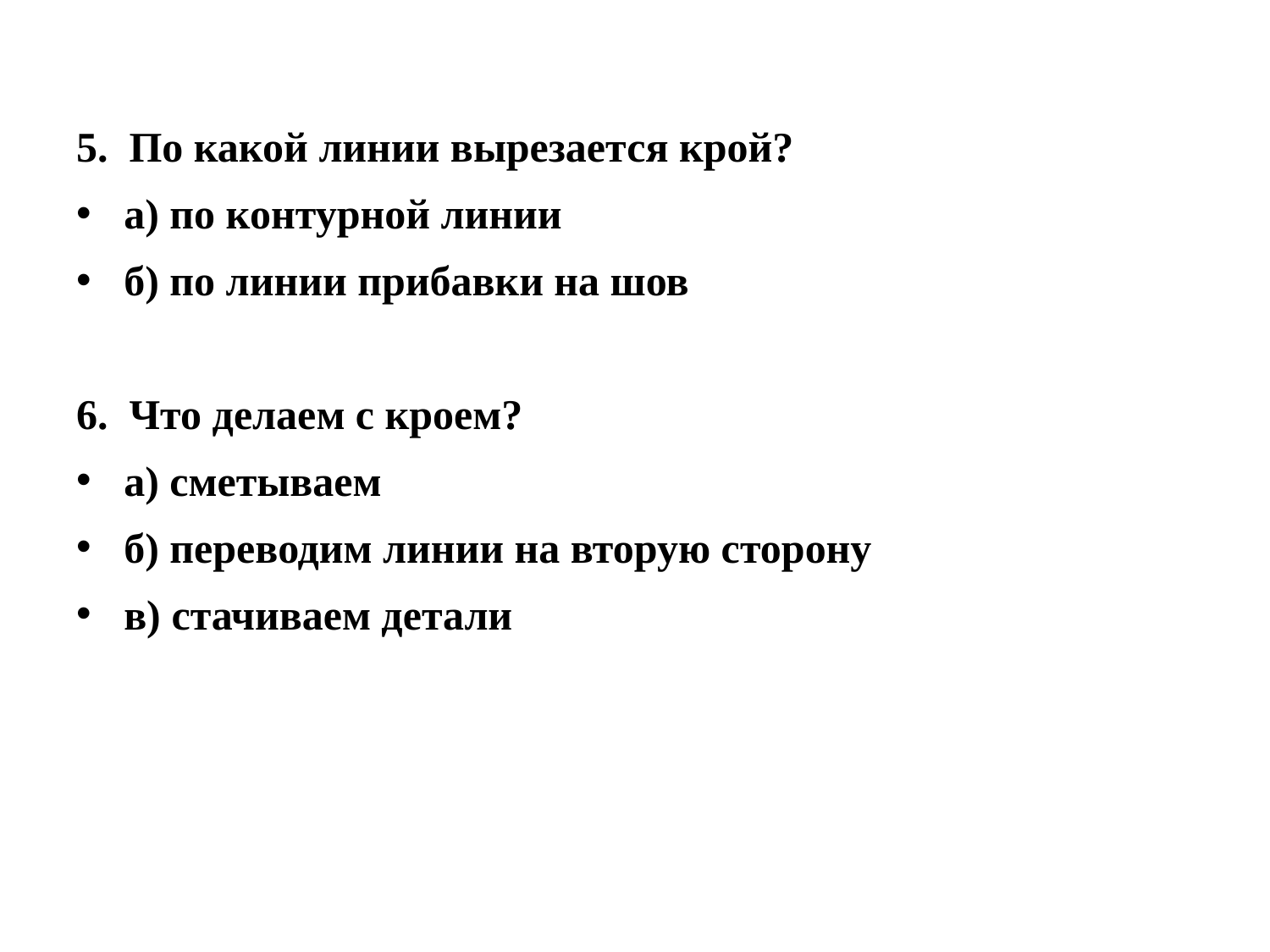

5.  По какой линии вырезается крой?
а) по контурной линии
б) по линии прибавки на шов

6.  Что делаем с кроем?
а) сметываем
б) переводим линии на вторую сторону
в) стачиваем детали